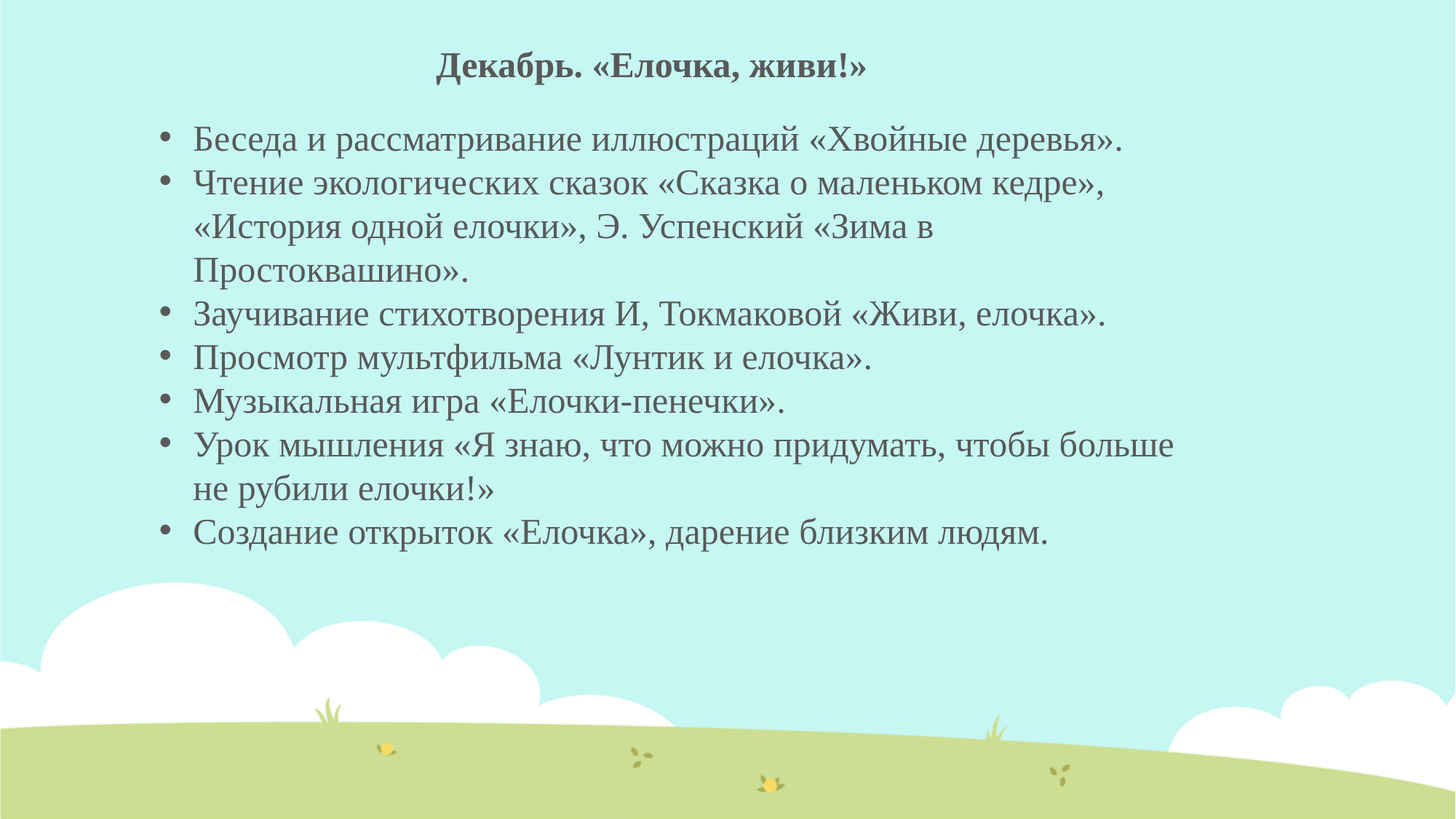

Декабрь. «Елочка, живи!»
Беседа и рассматривание иллюстраций «Хвойные деревья».
Чтение экологических сказок «Сказка о маленьком кедре», «История одной елочки», Э. Успенский «Зима в Простоквашино».
Заучивание стихотворения И, Токмаковой «Живи, елочка».
Просмотр мультфильма «Лунтик и елочка».
Музыкальная игра «Елочки-пенечки».
Урок мышления «Я знаю, что можно придумать, чтобы больше не рубили елочки!»
Создание открыток «Елочка», дарение близким людям.